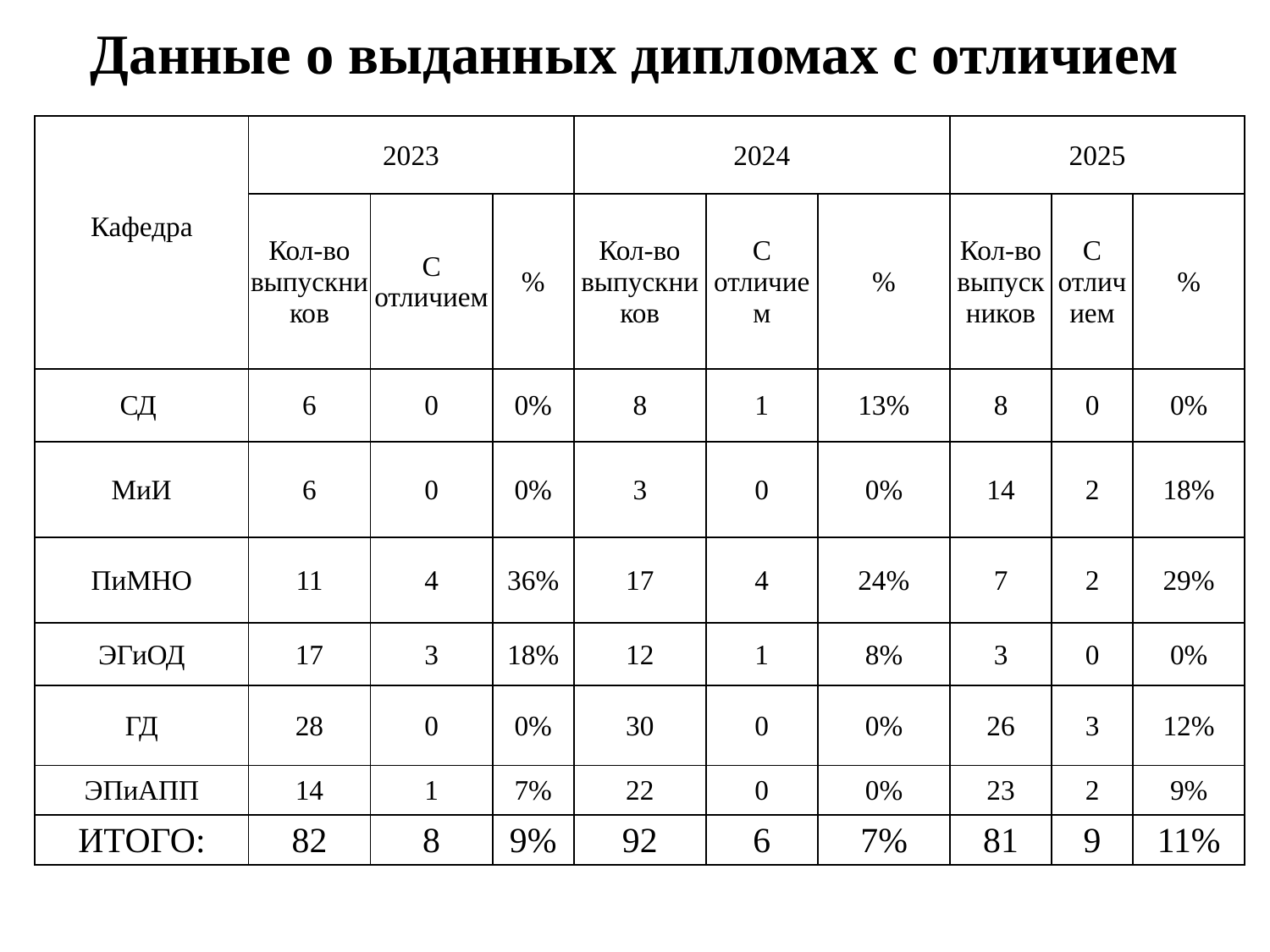

# Данные о выданных дипломах с отличием
| Кафедра | 2023 |  |  | 2024 |  |  | 2025 |  |  |
| --- | --- | --- | --- | --- | --- | --- | --- | --- | --- |
|  | Кол-во выпускников | С отличием | % | Кол-во выпускников | С отличием | % | Кол-во выпускников | С отличием | % |
| СД | 6 | 0 | 0% | 8 | 1 | 13% | 8 | 0 | 0% |
| МиИ | 6 | 0 | 0% | 3 | 0 | 0% | 14 | 2 | 18% |
| ПиМНО | 11 | 4 | 36% | 17 | 4 | 24% | 7 | 2 | 29% |
| ЭГиОД | 17 | 3 | 18% | 12 | 1 | 8% | 3 | 0 | 0% |
| ГД | 28 | 0 | 0% | 30 | 0 | 0% | 26 | 3 | 12% |
| ЭПиАПП | 14 | 1 | 7% | 22 | 0 | 0% | 23 | 2 | 9% |
| ИТОГО: | 82 | 8 | 9% | 92 | 6 | 7% | 81 | 9 | 11% |